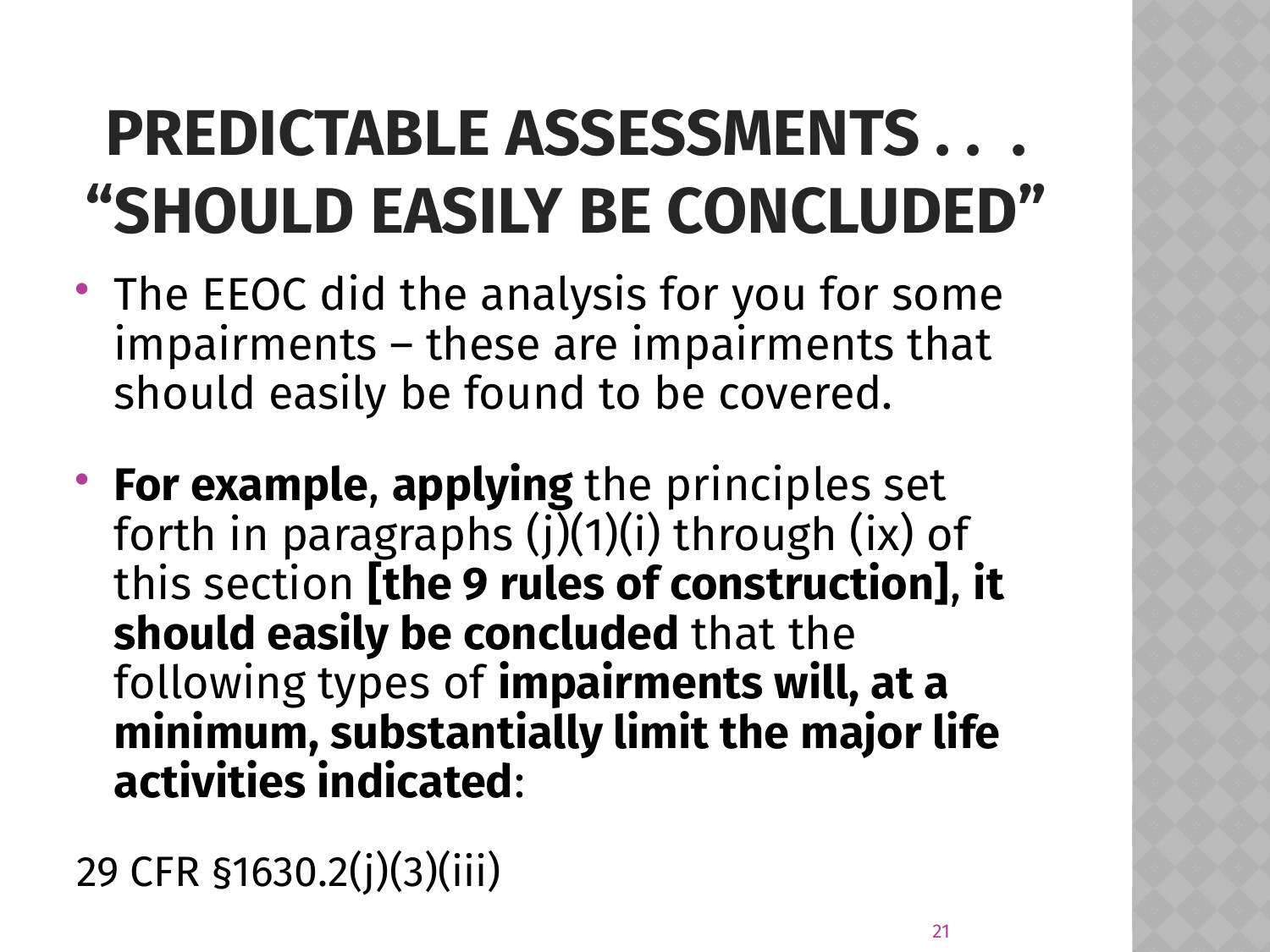

# Predictable assessments . .  . “Should easily be concluded”
The EEOC did the analysis for you for some impairments – these are impairments that should easily be found to be covered.
For example, applying the principles set forth in paragraphs (j)(1)(i) through (ix) of this section [the 9 rules of construction], it should easily be concluded that the following types of impairments will, at a minimum, substantially limit the major life activities indicated:
29 CFR §1630.2(j)(3)(iii)

21